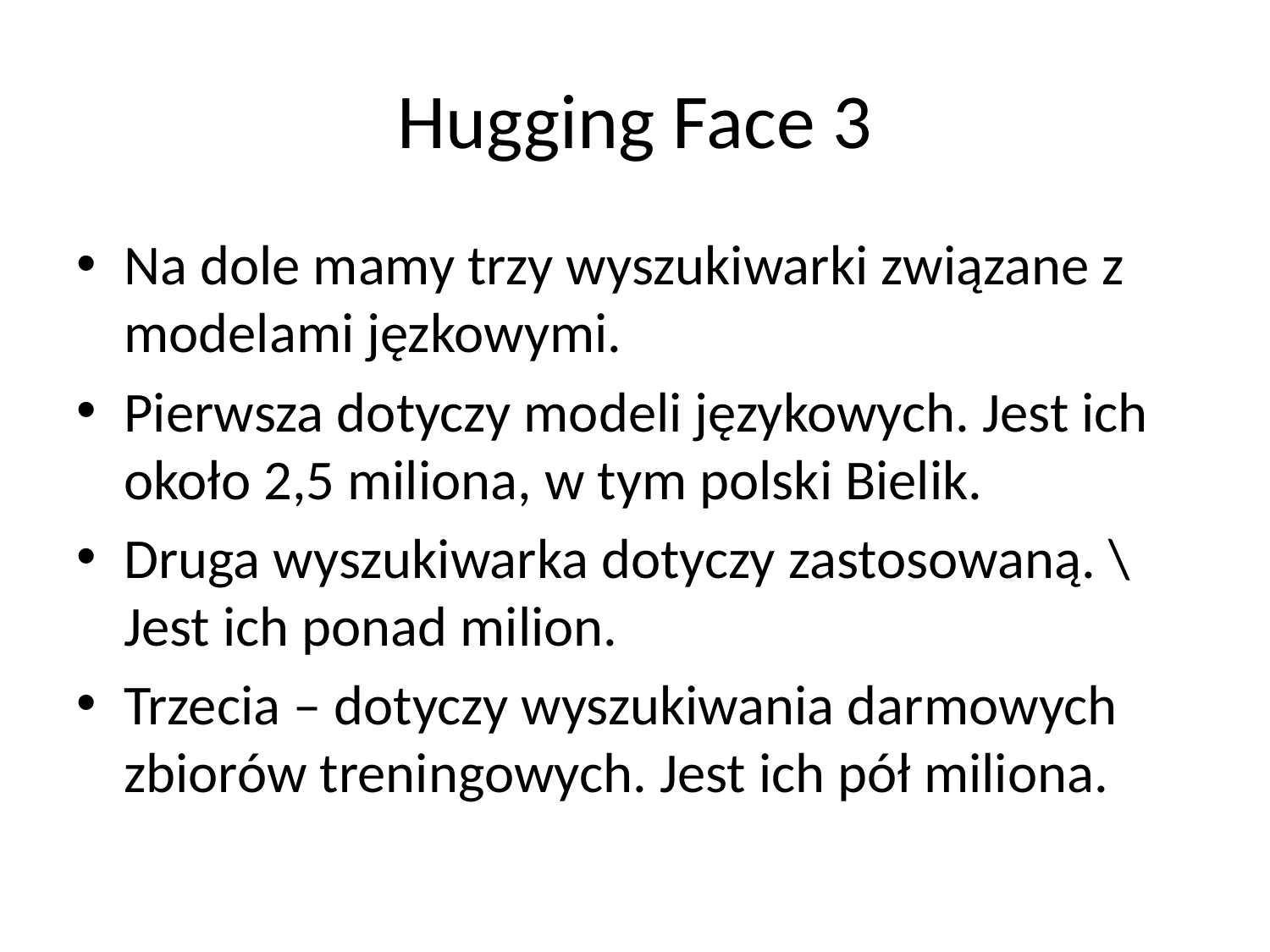

# Hugging Face 3
Na dole mamy trzy wyszukiwarki związane z modelami jęzkowymi.
Pierwsza dotyczy modeli językowych. Jest ich około 2,5 miliona, w tym polski Bielik.
Druga wyszukiwarka dotyczy zastosowaną. \Jest ich ponad milion.
Trzecia – dotyczy wyszukiwania darmowych zbiorów treningowych. Jest ich pół miliona.